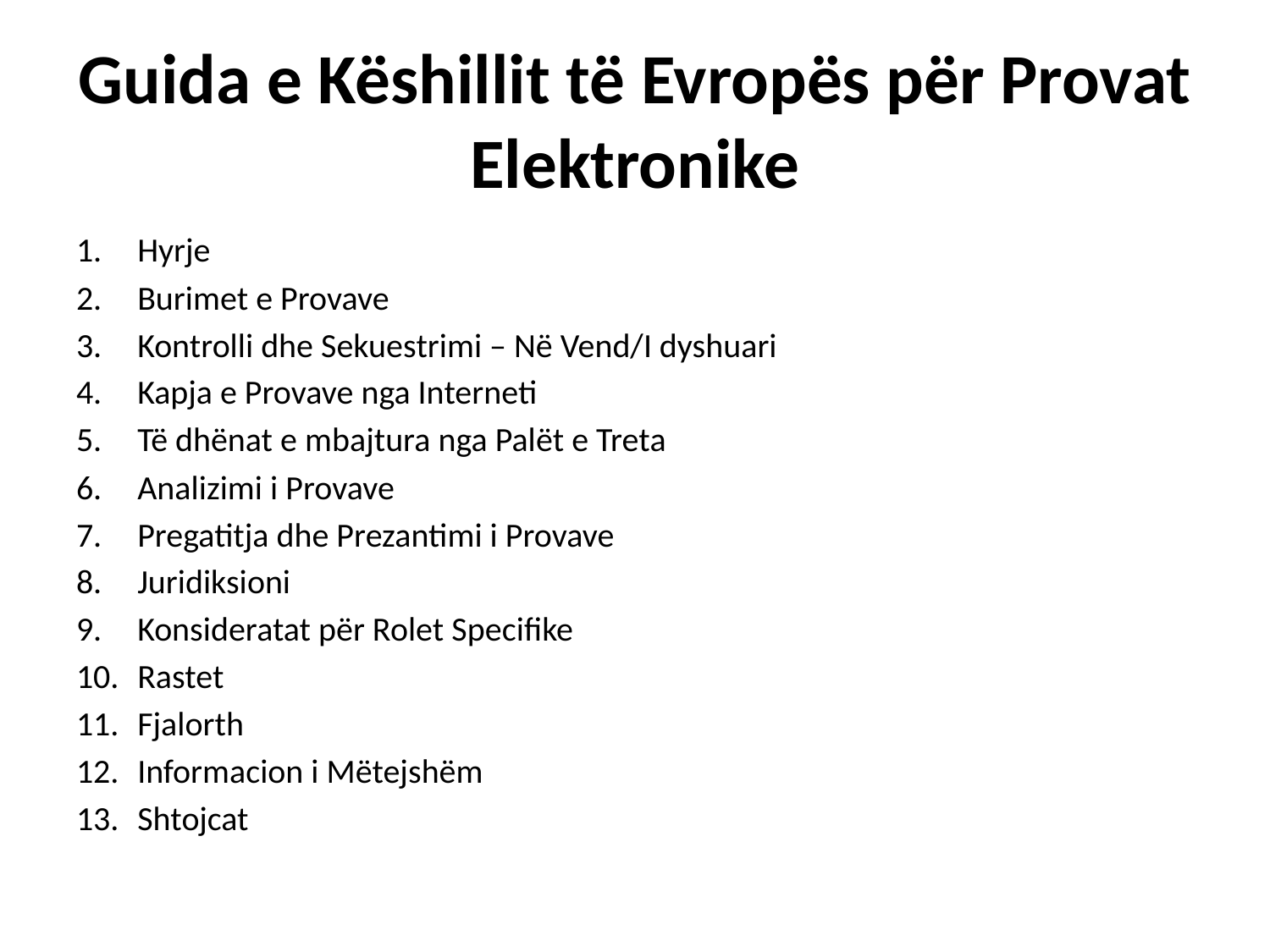

# Guida e Këshillit të Evropës për Provat Elektronike
Hyrje
Burimet e Provave
Kontrolli dhe Sekuestrimi – Në Vend/I dyshuari
Kapja e Provave nga Interneti
Të dhënat e mbajtura nga Palët e Treta
Analizimi i Provave
Pregatitja dhe Prezantimi i Provave
Juridiksioni
Konsideratat për Rolet Specifike
Rastet
Fjalorth
Informacion i Mëtejshëm
Shtojcat